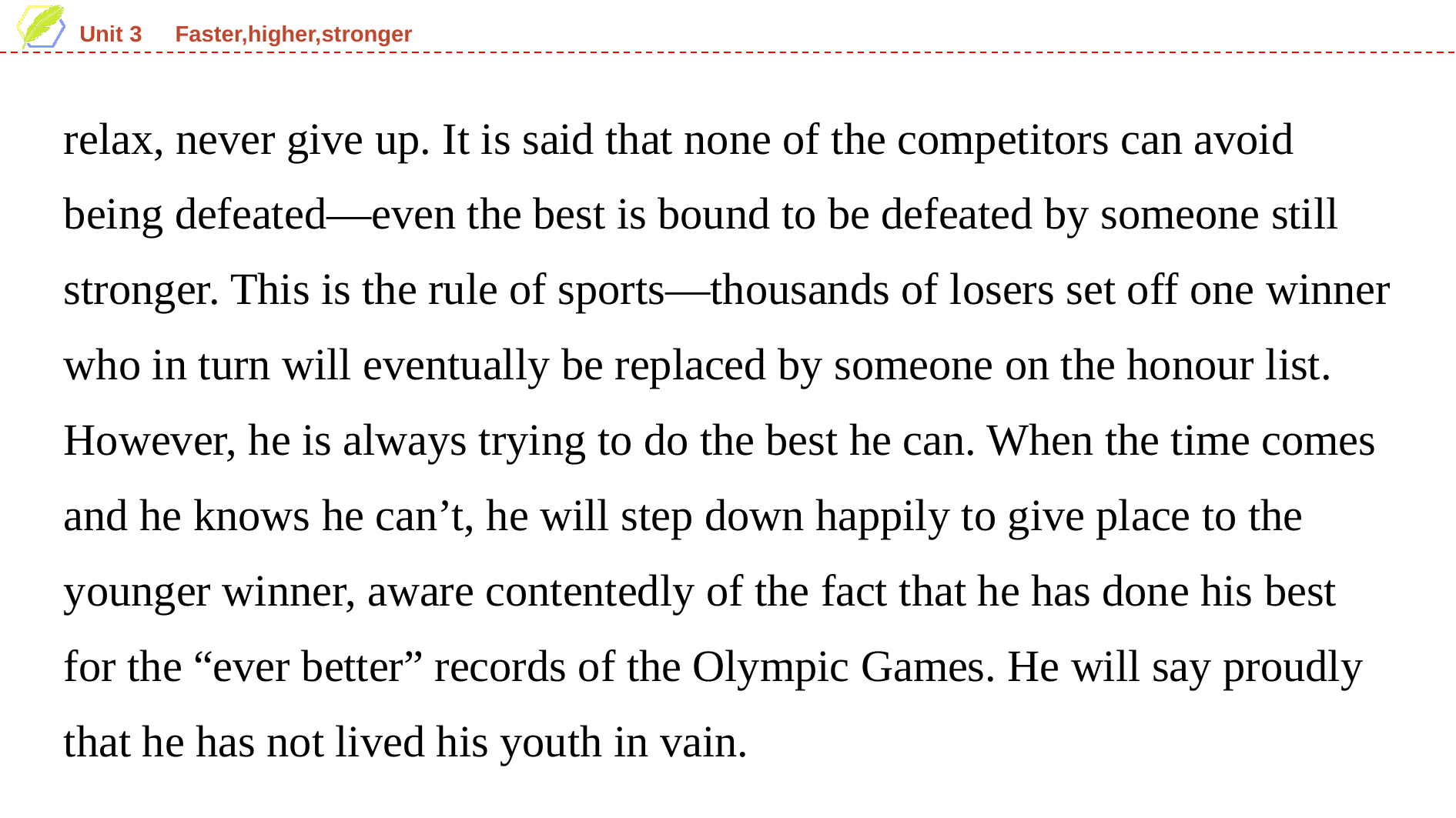

relax, never give up. It is said that none of the competitors can avoid being defeated—even the best is bound to be defeated by someone still stronger. This is the rule of sports—thousands of losers set off one winner who in turn will eventually be replaced by someone on the honour list. However, he is always trying to do the best he can. When the time comes and he knows he can’t, he will step down happily to give place to the younger winner, aware contentedly of the fact that he has done his best for the “ever better” records of the Olympic Games. He will say proudly that he has not lived his youth in vain.